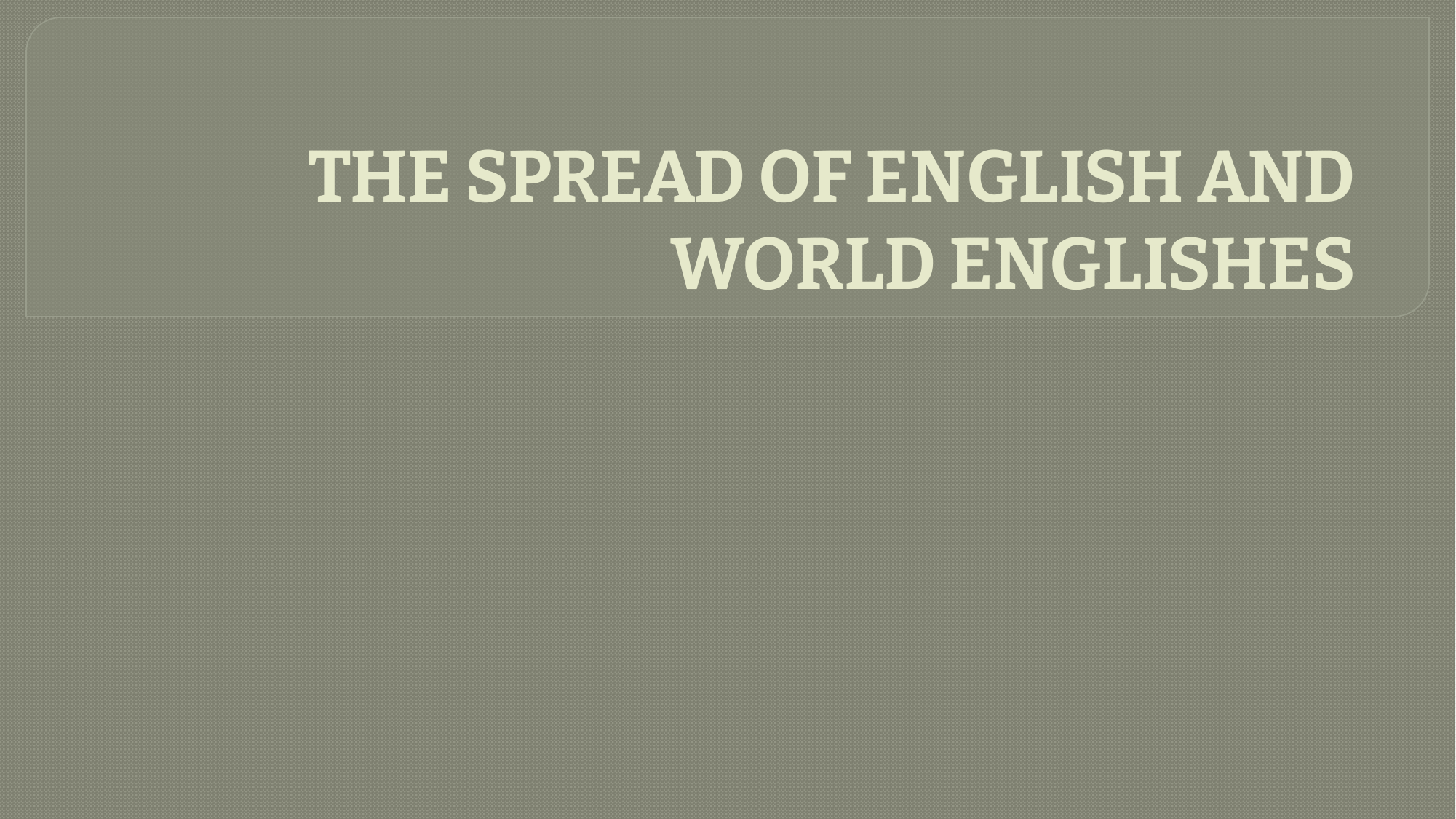

# THE SPREAD OF ENGLISH AND WORLD ENGLISHES